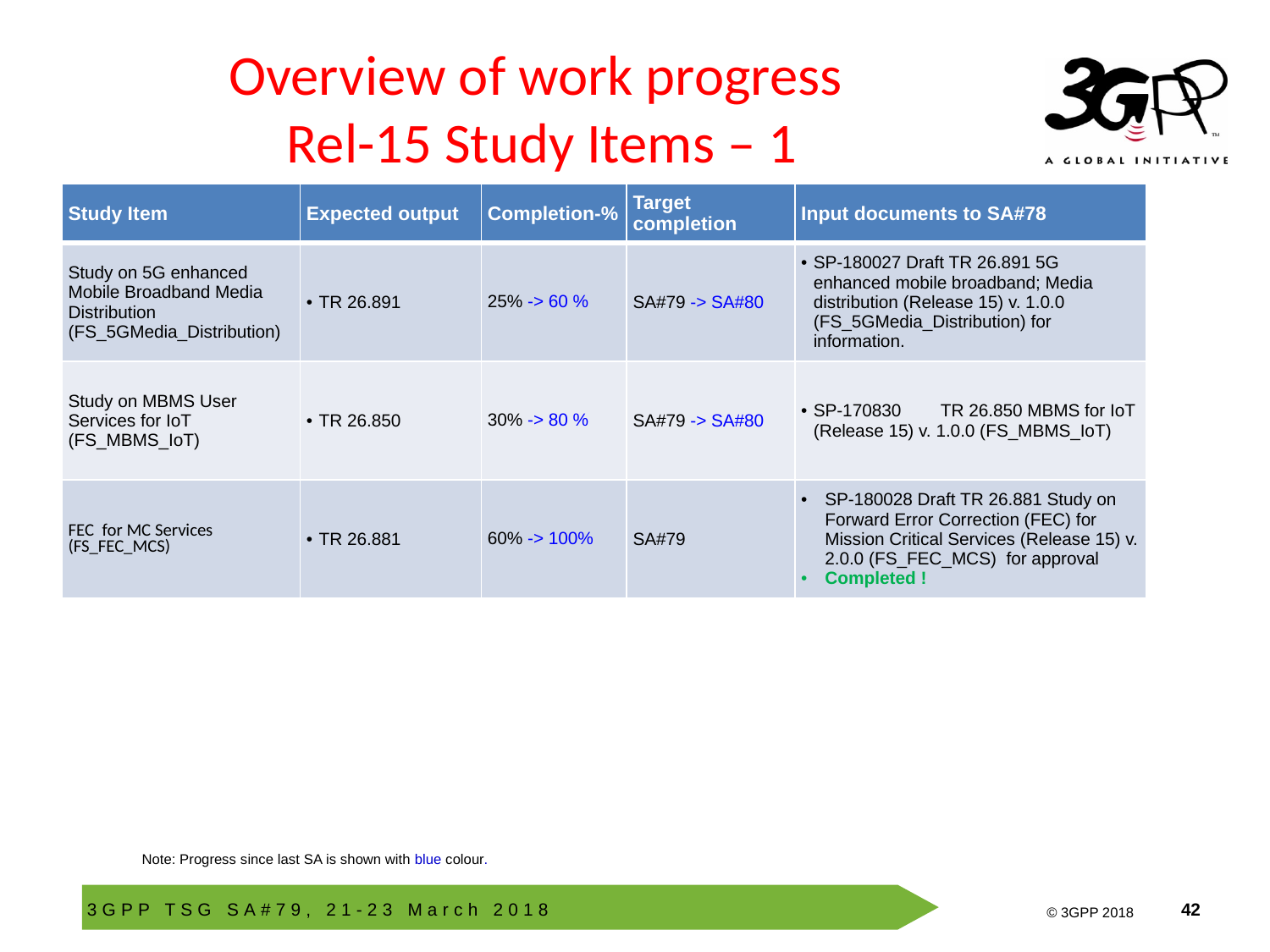

# Overview of work progress Rel-15 Study Items – 1
| Study Item | Expected output | Completion-% | Target completion | Input documents to SA#78 |
| --- | --- | --- | --- | --- |
| Study on 5G enhanced Mobile Broadband Media Distribution (FS\_5GMedia\_Distribution) | TR 26.891 | 25% -> 60 % | SA#79 -> SA#80 | SP-180027 Draft TR 26.891 5G enhanced mobile broadband; Media distribution (Release 15) v. 1.0.0 (FS\_5GMedia\_Distribution) for information. |
| Study on MBMS User Services for IoT (FS\_MBMS\_IoT) | TR 26.850 | 30% -> 80 % | SA#79 -> SA#80 | SP-170830 TR 26.850 MBMS for IoT (Release 15) v. 1.0.0 (FS\_MBMS\_IoT) |
| FEC for MC Services (FS\_FEC\_MCS) | TR 26.881 | 60% -> 100% | SA#79 | SP-180028 Draft TR 26.881 Study on Forward Error Correction (FEC) for Mission Critical Services (Release 15) v. 2.0.0 (FS\_FEC\_MCS) for approval Completed ! |

Note: Progress since last SA is shown with blue colour.